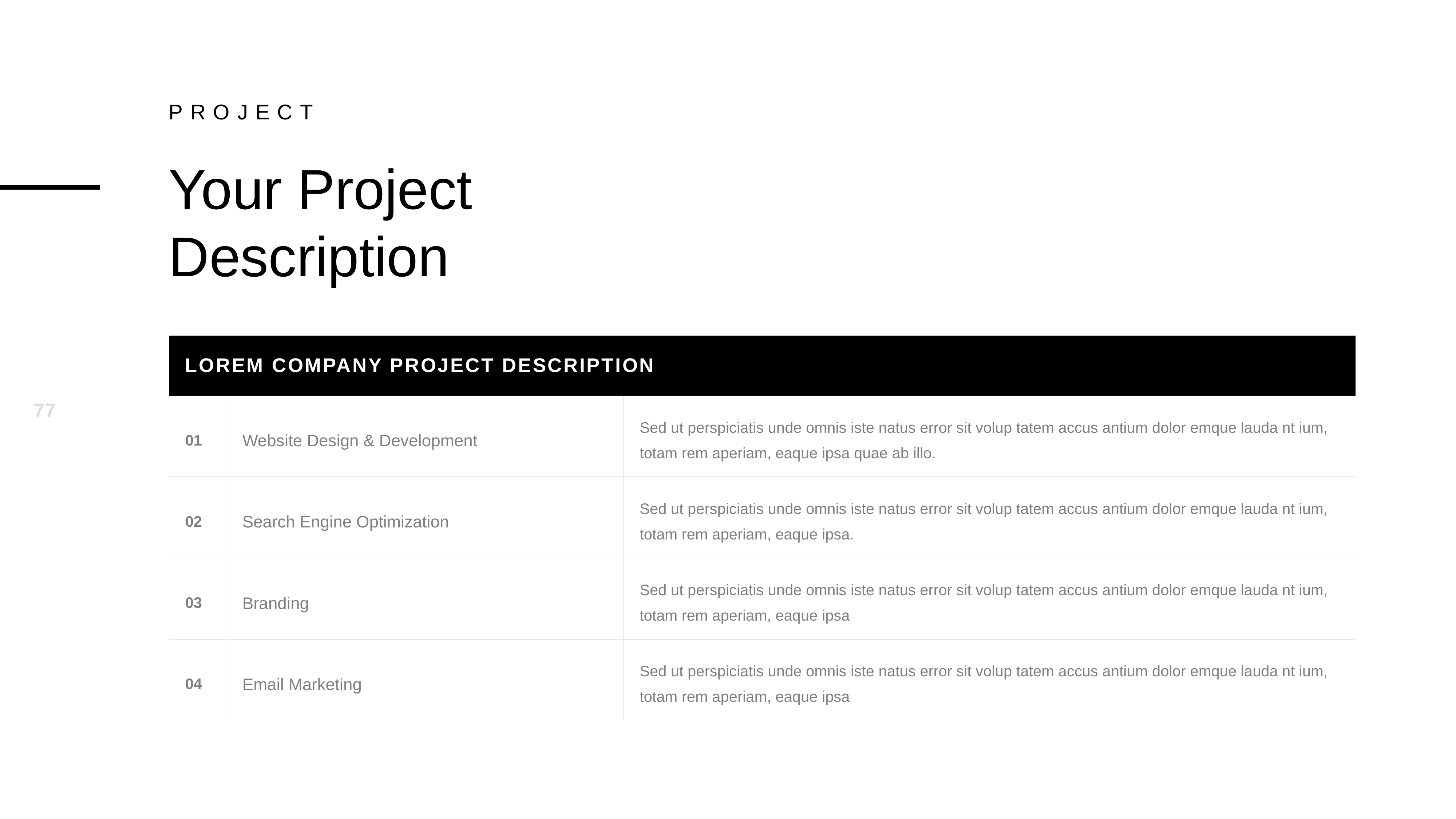

project
Your Project
Description
| Lorem Company Project Description |  |  |
| --- | --- | --- |
| 01 | Website Design & Development | Sed ut perspiciatis unde omnis iste natus error sit volup tatem accus antium dolor emque lauda nt ium, totam rem aperiam, eaque ipsa quae ab illo. |
| 02 | Search Engine Optimization | Sed ut perspiciatis unde omnis iste natus error sit volup tatem accus antium dolor emque lauda nt ium, totam rem aperiam, eaque ipsa. |
| 03 | Branding | Sed ut perspiciatis unde omnis iste natus error sit volup tatem accus antium dolor emque lauda nt ium, totam rem aperiam, eaque ipsa |
| 04 | Email Marketing | Sed ut perspiciatis unde omnis iste natus error sit volup tatem accus antium dolor emque lauda nt ium, totam rem aperiam, eaque ipsa |